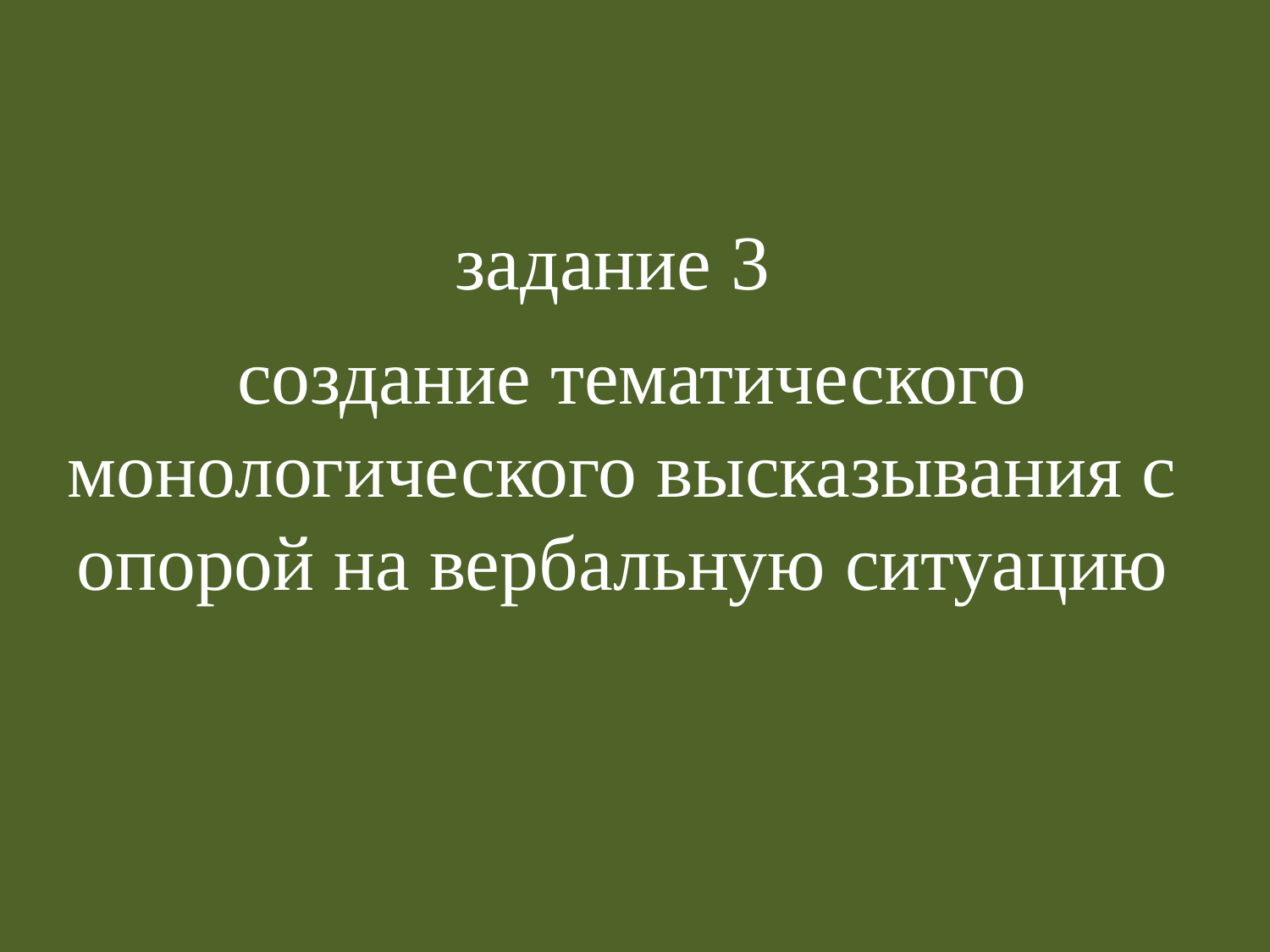

задание 3
 создание тематического монологического высказывания с опорой на вербальную ситуацию